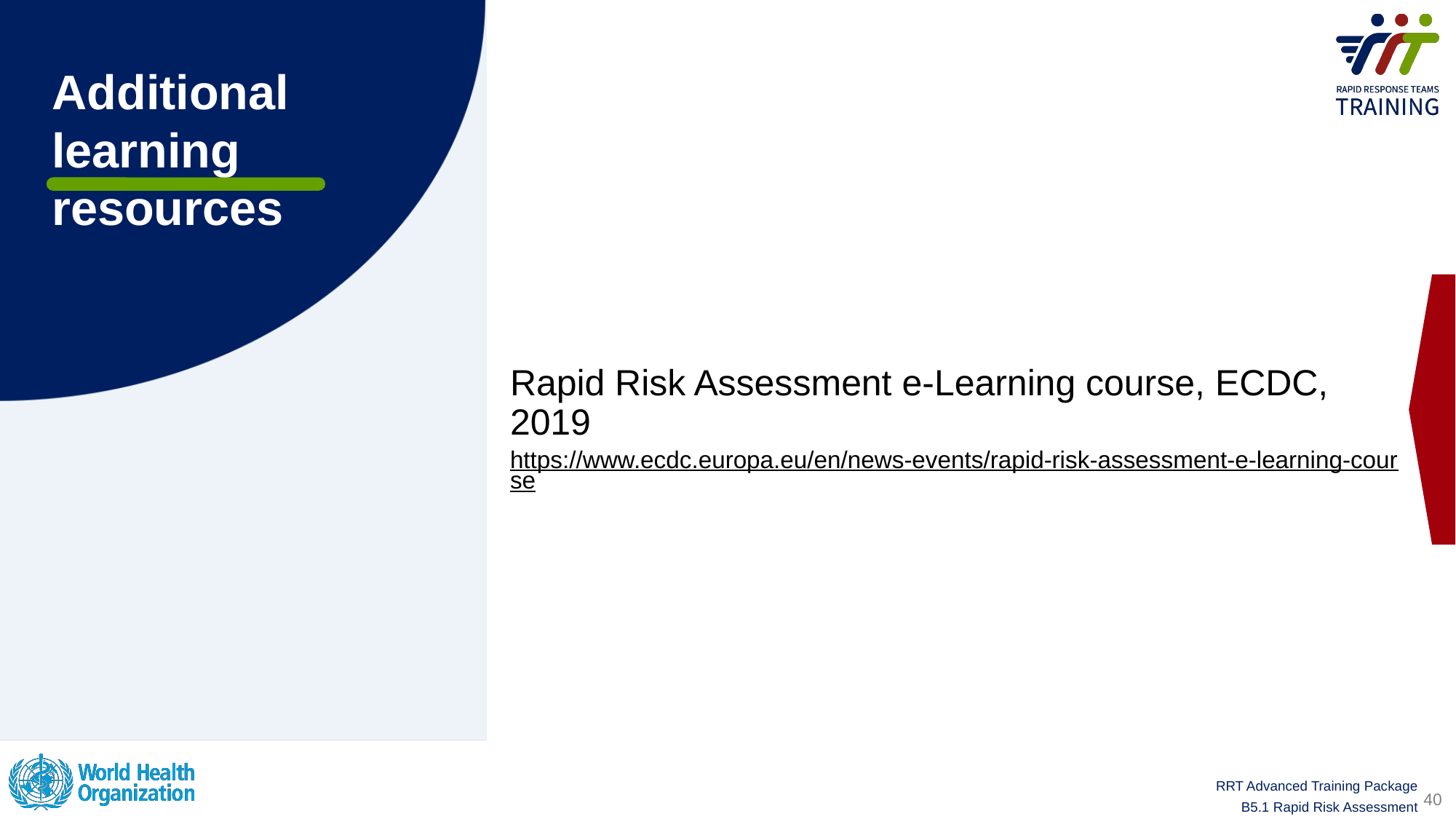

Rapid Risk Assessment e-Learning course, ECDC, 2019
https://www.ecdc.europa.eu/en/news-events/rapid-risk-assessment-e-learning-course